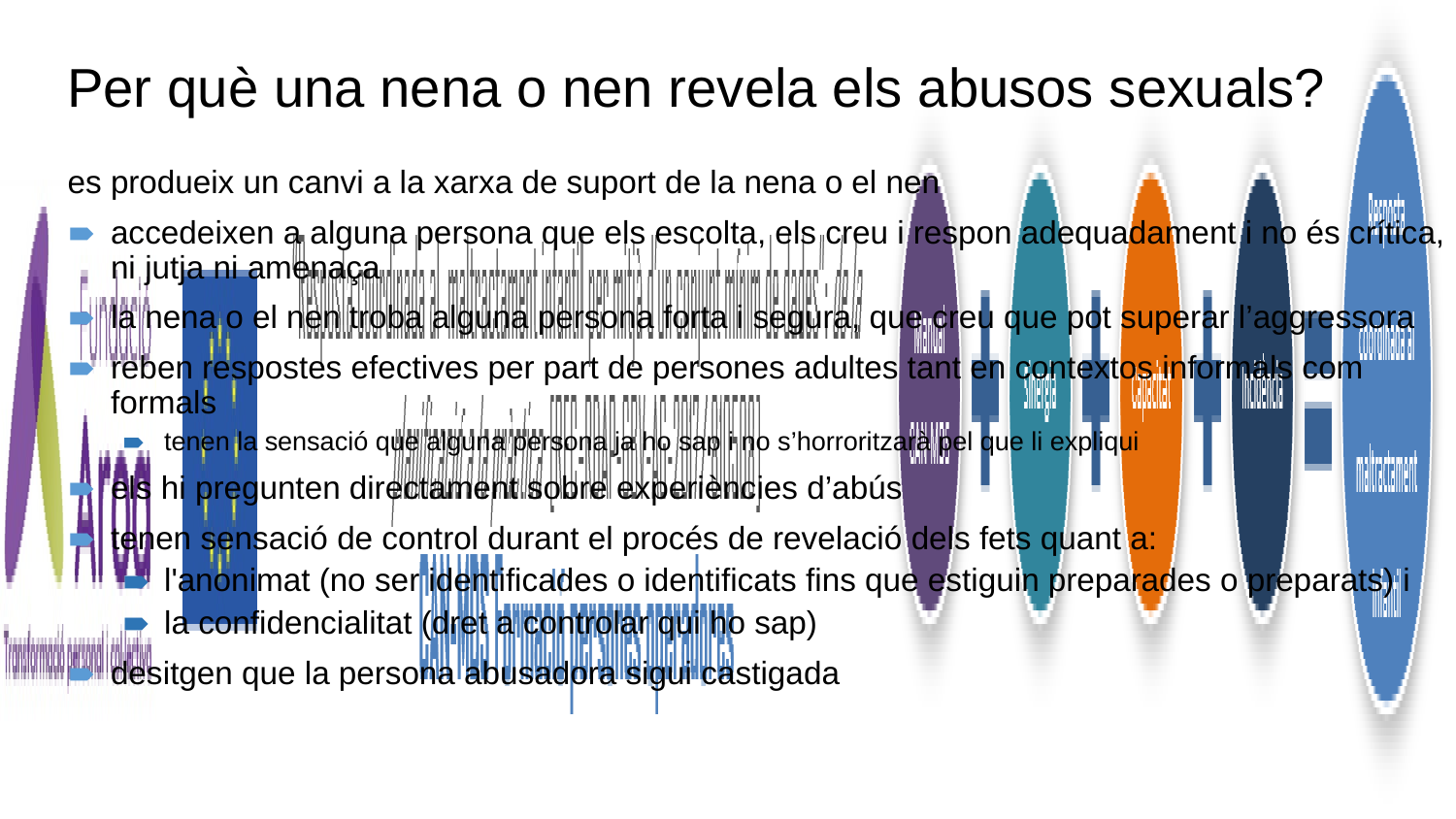

# Per què una nena o nen revela els abusos sexuals?
es produeix un canvi a la xarxa de suport de la nena o el nen
accedeixen a alguna persona que els escolta, els creu i respon adequadament i no és crítica, ni jutja ni amenaça
la nena o el nen troba alguna persona forta i segura, que creu que pot superar l’aggressora
reben respostes efectives per part de persones adultes tant en contextos informals com formals
tenen la sensació que alguna persona ja ho sap i no s’horroritzarà pel que li expliqui
els hi pregunten directament sobre experiències d’abús
tenen sensació de control durant el procés de revelació dels fets quant a:
l'anonimat (no ser identificades o identificats fins que estiguin preparades o preparats) i
la confidencialitat (dret a controlar qui ho sap)
desitgen que la persona abusadora sigui castigada